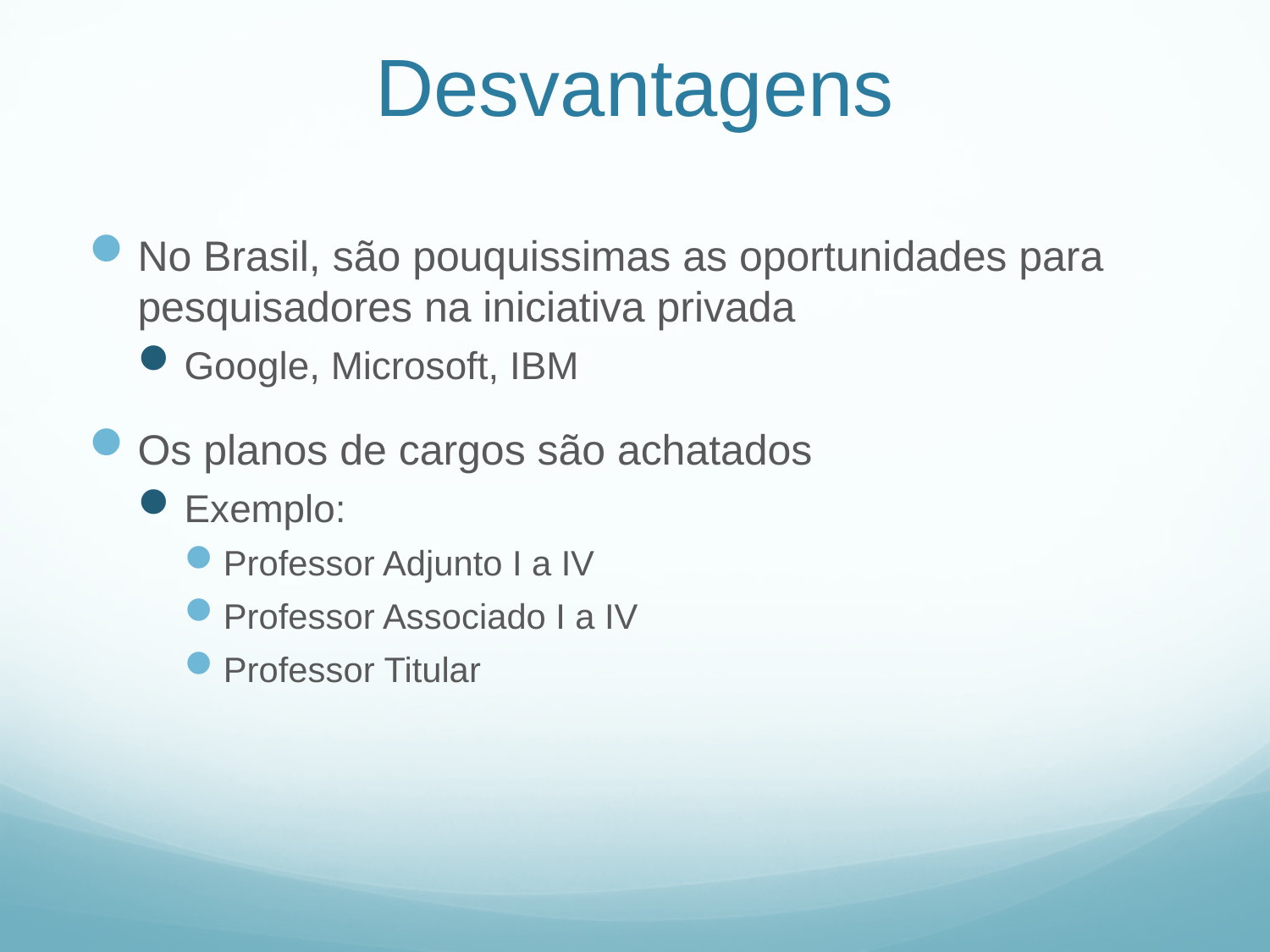

# Desvantagens
No Brasil, são pouquissimas as oportunidades para pesquisadores na iniciativa privada
Google, Microsoft, IBM
Os planos de cargos são achatados
Exemplo:
Professor Adjunto I a IV
Professor Associado I a IV
Professor Titular